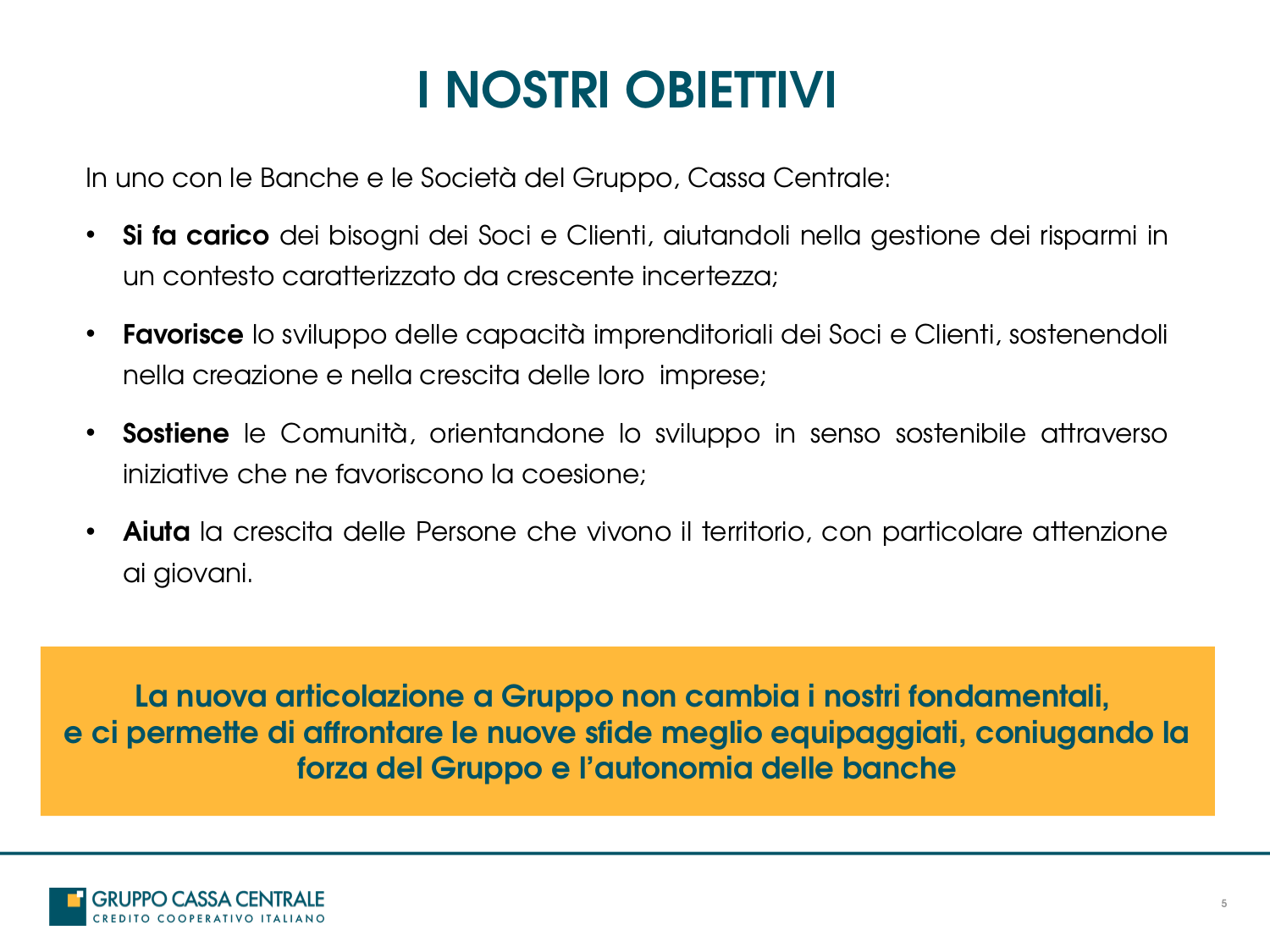

I Nostri Obiettivi
In uno con le Banche e le Società del Gruppo, Cassa Centrale:
Si fa carico dei bisogni dei Soci e Clienti, aiutandoli nella gestione dei risparmi in un contesto caratterizzato da crescente incertezza;
Favorisce lo sviluppo delle capacità imprenditoriali dei Soci e Clienti, sostenendoli nella creazione e nella crescita delle loro  imprese;
Sostiene le Comunità, orientandone lo sviluppo in senso sostenibile attraverso iniziative che ne favoriscono la coesione;
Aiuta la crescita delle Persone che vivono il territorio, con particolare attenzione ai giovani.

La nuova articolazione a Gruppo non cambia i nostri fondamentali,
e ci permette di affrontare le nuove sfide meglio equipaggiati, coniugando la forza del Gruppo e l’autonomia delle banche